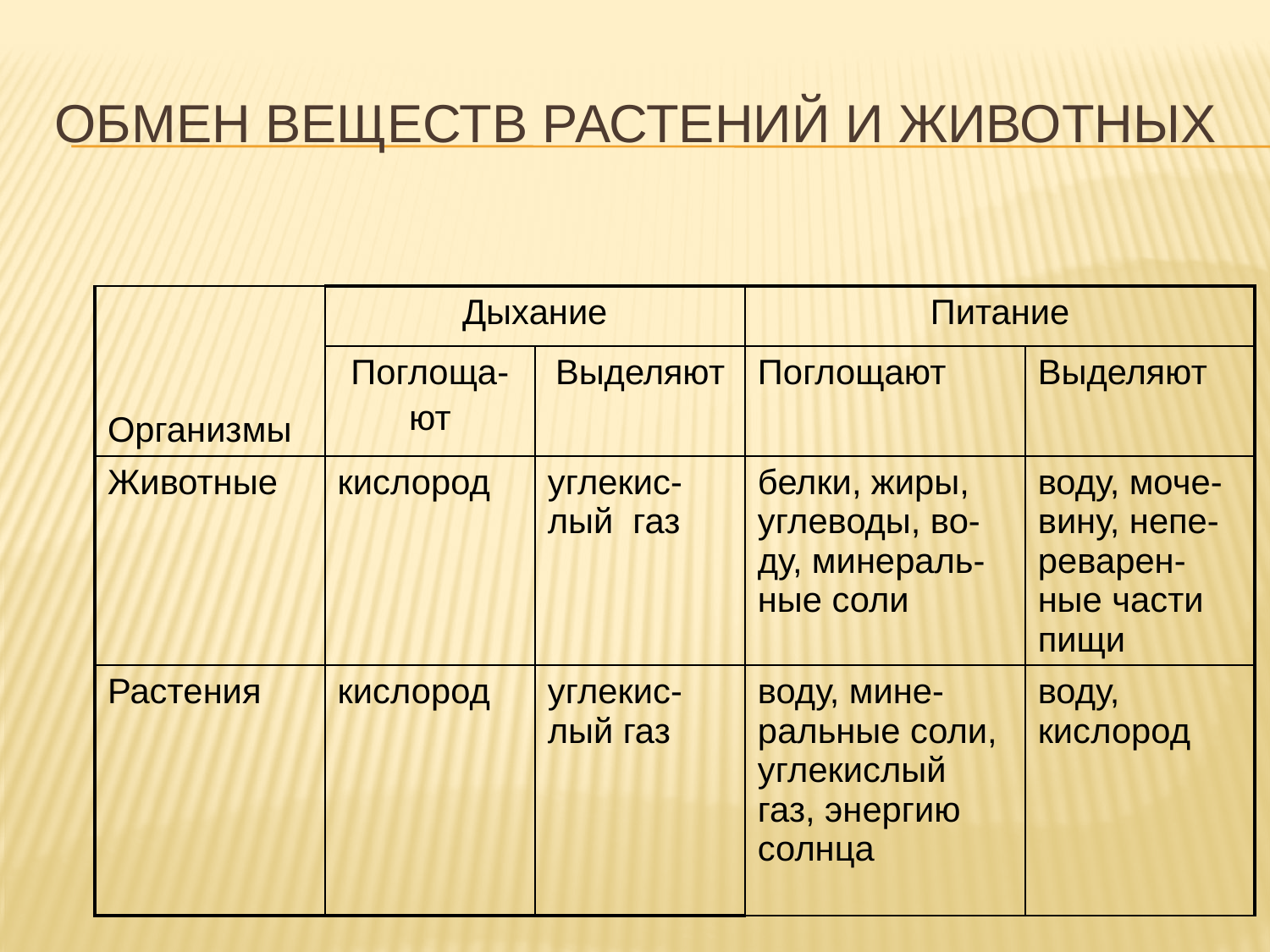

# Обмен веществ растений и животных
| Организмы | Дыхание |  | Питание |  |
| --- | --- | --- | --- | --- |
|  | Поглоща- ют | Выделяют | Поглощают | Выделяют |
| Животные | кислород | углекис-лый газ | белки, жиры, углеводы, во-ду, минераль-ные соли | воду, моче-вину, непе-реварен-ные части пищи |
| Растения | кислород | углекис-лый газ | воду, мине-ральные соли, углекислый газ, энергию солнца | воду, кислород |